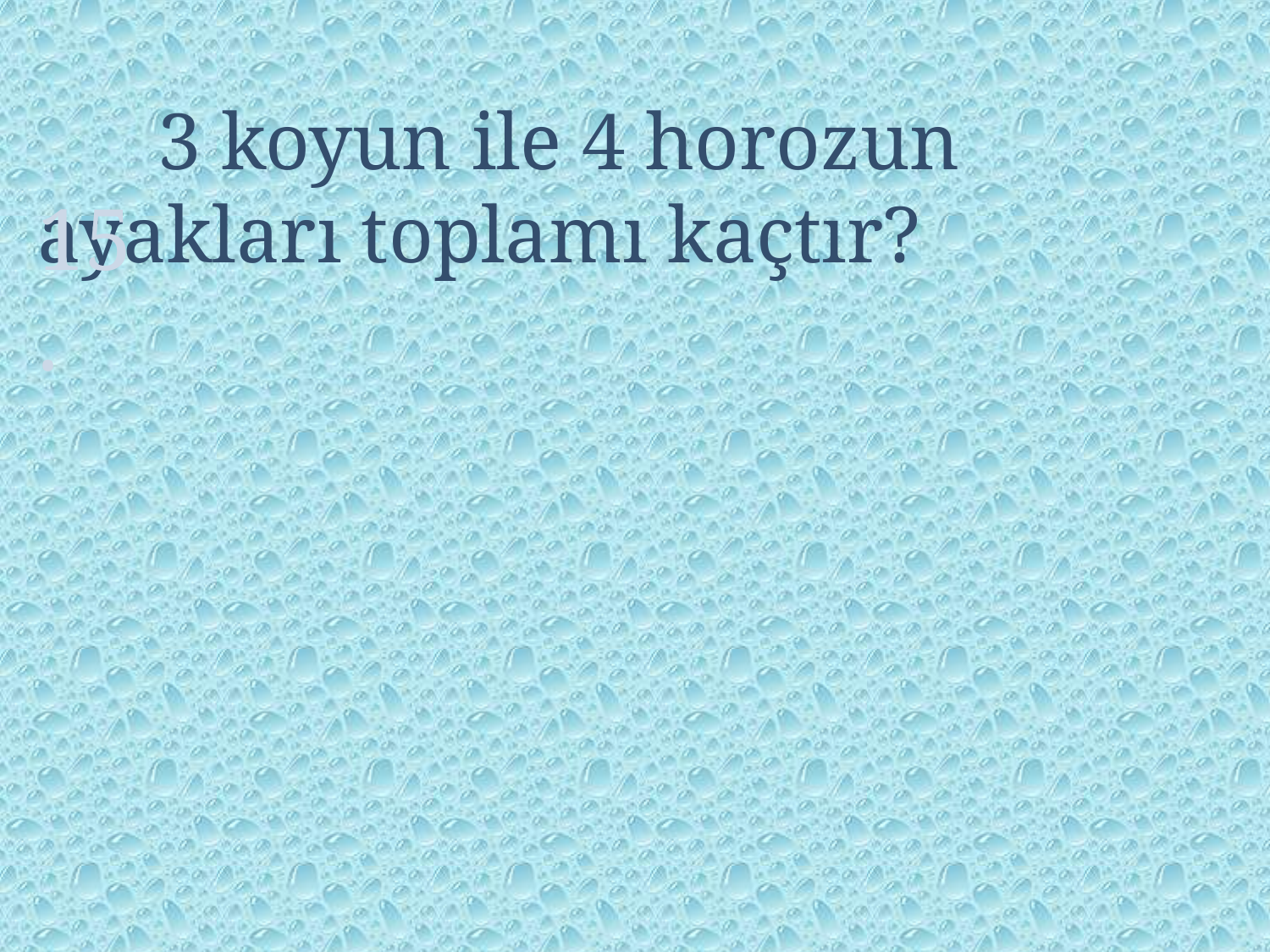

15.
      3 koyun ile 4 horozun ayakları toplamı kaçtır?